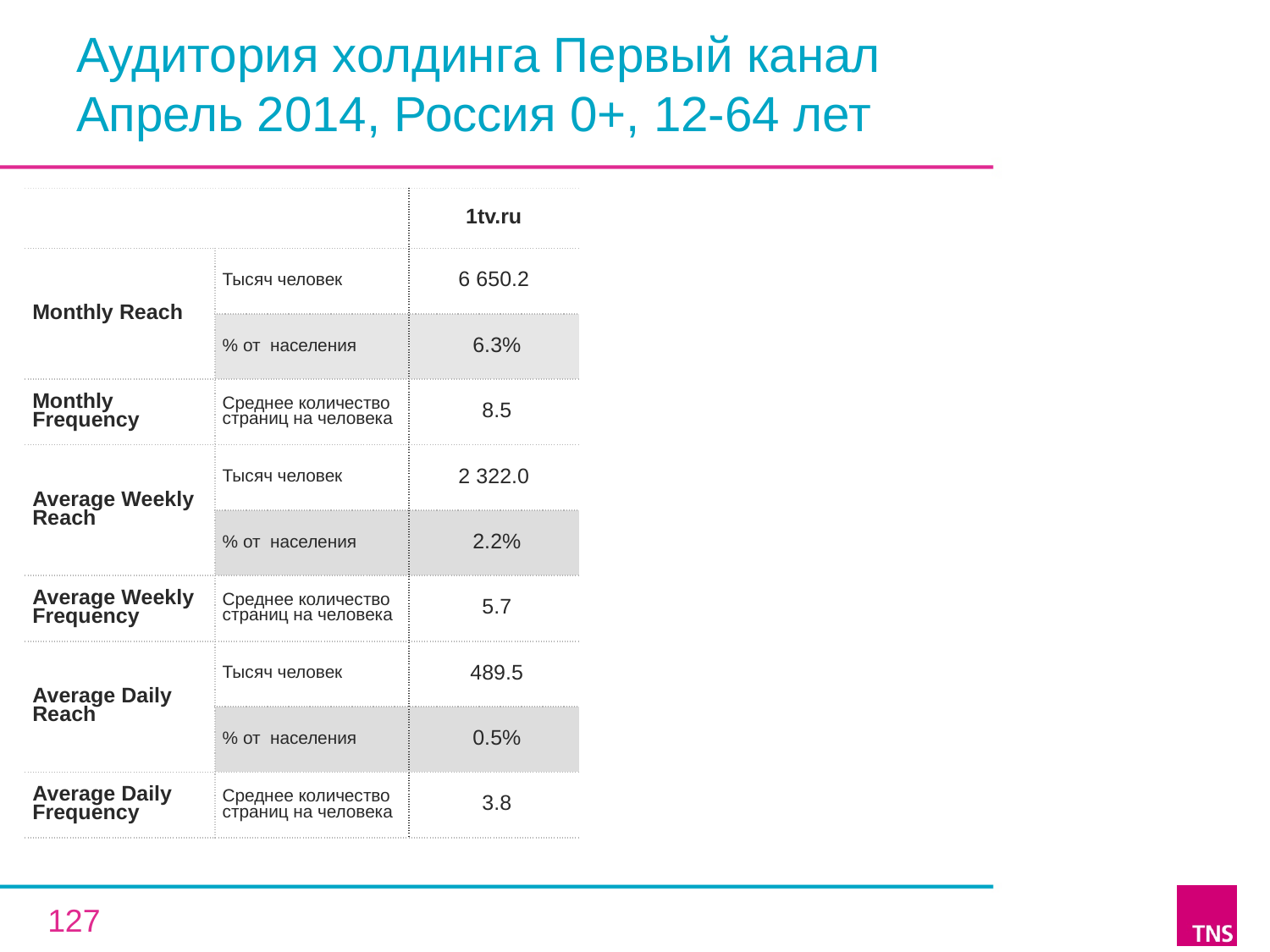

# Аудитория холдинга Первый канал Апрель 2014, Россия 0+, 12-64 лет
|  |  | 1tv.ru |
| --- | --- | --- |
| Monthly Reach | Тысяч человек | 6 650.2 |
|  | % от населения | 6.3% |
| Monthly Frequency | Среднее количество страниц на человека | 8.5 |
| Average Weekly Reach | Тысяч человек | 2 322.0 |
|  | % от населения | 2.2% |
| Average Weekly Frequency | Среднее количество страниц на человека | 5.7 |
| Average Daily Reach | Тысяч человек | 489.5 |
|  | % от населения | 0.5% |
| Average Daily Frequency | Среднее количество страниц на человека | 3.8 |

127